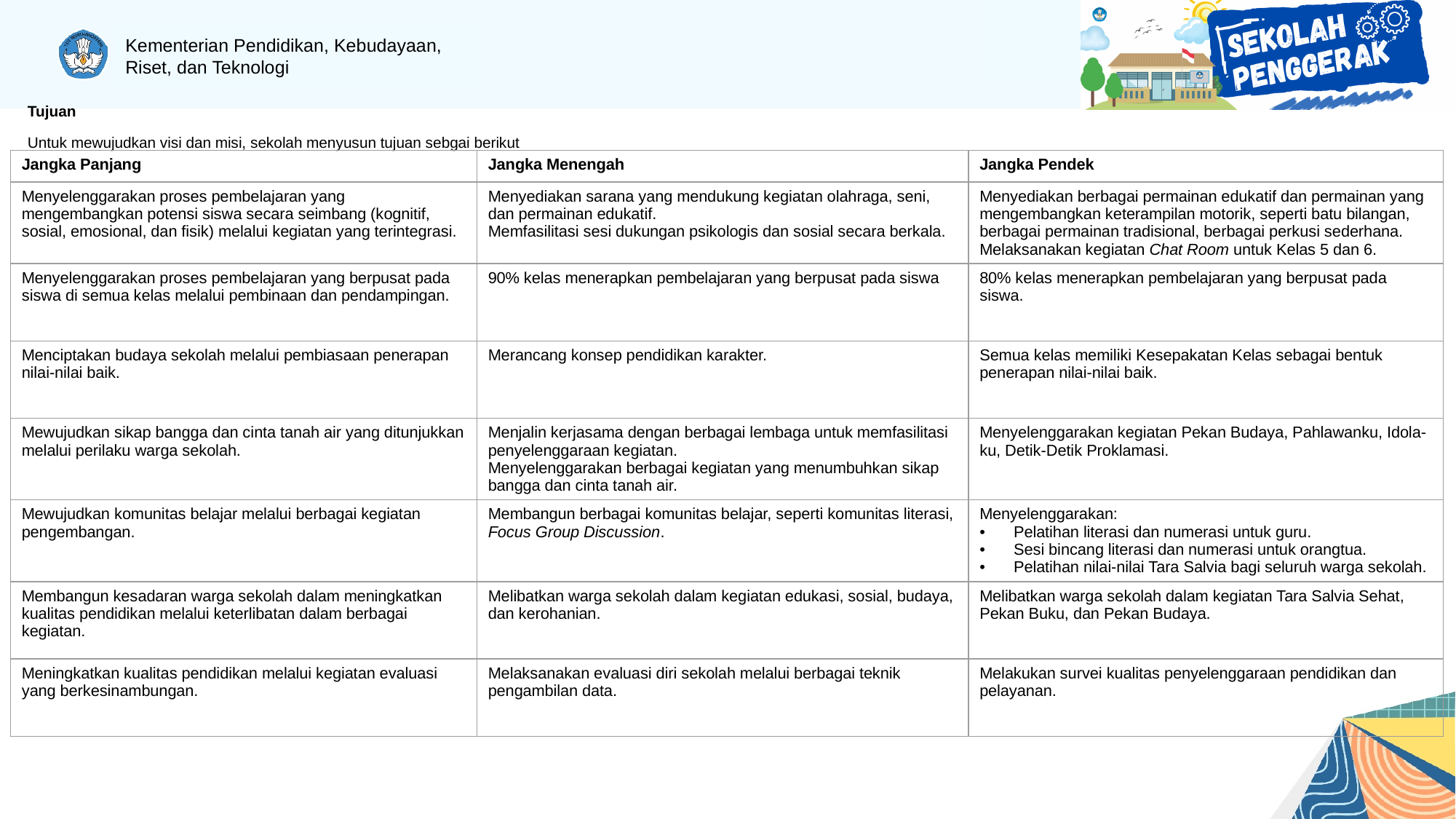

#
Tujuan
Untuk mewujudkan visi dan misi, sekolah menyusun tujuan sebgai berikut

| Jangka Panjang | Jangka Menengah | Jangka Pendek |
| --- | --- | --- |
| Menyelenggarakan proses pembelajaran yang mengembangkan potensi siswa secara seimbang (kognitif, sosial, emosional, dan fisik) melalui kegiatan yang terintegrasi. | Menyediakan sarana yang mendukung kegiatan olahraga, seni, dan permainan edukatif. Memfasilitasi sesi dukungan psikologis dan sosial secara berkala. | Menyediakan berbagai permainan edukatif dan permainan yang mengembangkan keterampilan motorik, seperti batu bilangan, berbagai permainan tradisional, berbagai perkusi sederhana. Melaksanakan kegiatan Chat Room untuk Kelas 5 dan 6. |
| Menyelenggarakan proses pembelajaran yang berpusat pada siswa di semua kelas melalui pembinaan dan pendampingan. | 90% kelas menerapkan pembelajaran yang berpusat pada siswa | 80% kelas menerapkan pembelajaran yang berpusat pada siswa. |
| Menciptakan budaya sekolah melalui pembiasaan penerapan nilai-nilai baik. | Merancang konsep pendidikan karakter. | Semua kelas memiliki Kesepakatan Kelas sebagai bentuk penerapan nilai-nilai baik. |
| Mewujudkan sikap bangga dan cinta tanah air yang ditunjukkan melalui perilaku warga sekolah. | Menjalin kerjasama dengan berbagai lembaga untuk memfasilitasi penyelenggaraan kegiatan. Menyelenggarakan berbagai kegiatan yang menumbuhkan sikap bangga dan cinta tanah air. | Menyelenggarakan kegiatan Pekan Budaya, Pahlawanku, Idola-ku, Detik-Detik Proklamasi. |
| Mewujudkan komunitas belajar melalui berbagai kegiatan pengembangan. | Membangun berbagai komunitas belajar, seperti komunitas literasi, Focus Group Discussion. | Menyelenggarakan: Pelatihan literasi dan numerasi untuk guru. Sesi bincang literasi dan numerasi untuk orangtua. Pelatihan nilai-nilai Tara Salvia bagi seluruh warga sekolah. |
| Membangun kesadaran warga sekolah dalam meningkatkan kualitas pendidikan melalui keterlibatan dalam berbagai kegiatan. | Melibatkan warga sekolah dalam kegiatan edukasi, sosial, budaya, dan kerohanian. | Melibatkan warga sekolah dalam kegiatan Tara Salvia Sehat, Pekan Buku, dan Pekan Budaya. |
| Meningkatkan kualitas pendidikan melalui kegiatan evaluasi yang berkesinambungan. | Melaksanakan evaluasi diri sekolah melalui berbagai teknik pengambilan data. | Melakukan survei kualitas penyelenggaraan pendidikan dan pelayanan. |